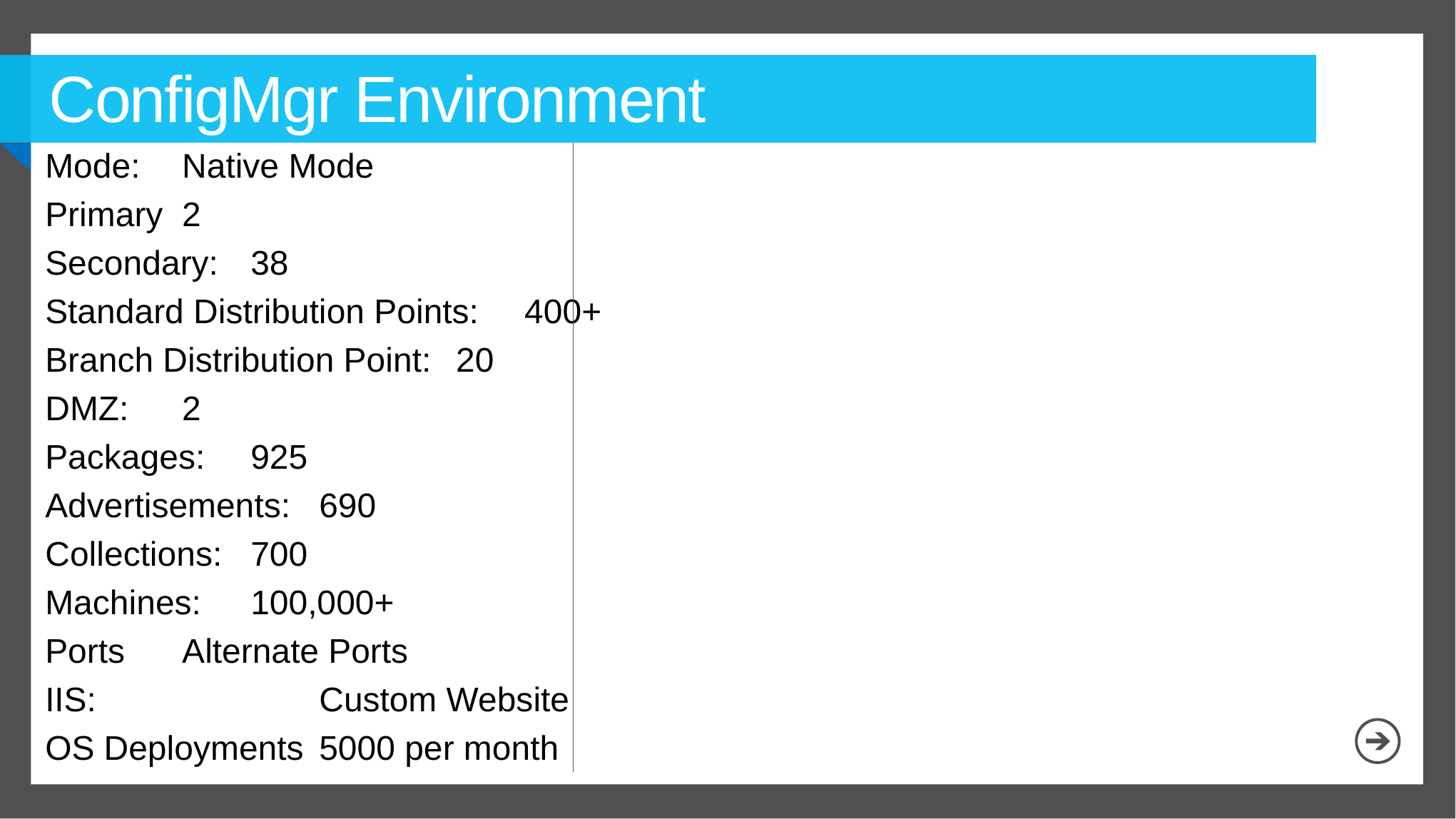

# ConfigMgr Environment
Mode:					Native Mode
Primary 				2
Secondary: 				38
Standard Distribution Points: 	400+
Branch Distribution Point: 		20
DMZ: 					2
Packages: 				925
Advertisements: 			690
Collections: 				700
Machines: 				100,000+
Ports					Alternate Ports
IIS:			        	  	Custom Website
OS Deployments			5000 per month